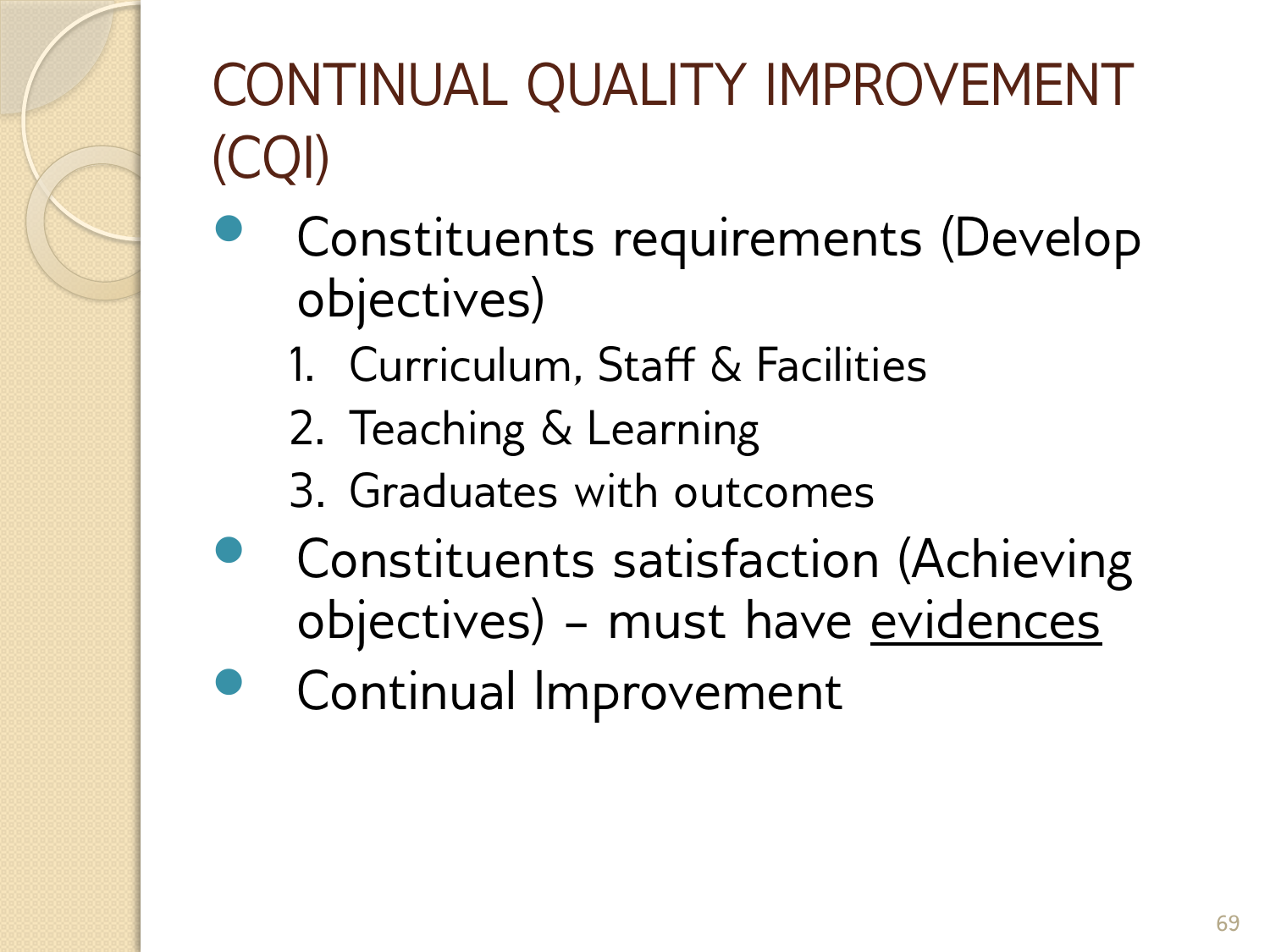

# CONTINUAL QUALITY IMPROVEMENT (CQI)
Constituents requirements (Develop objectives)
 1.	Curriculum, Staff & Facilities
 2.	Teaching & Learning
 3.	Graduates with outcomes
Constituents satisfaction (Achieving objectives) – must have evidences
Continual Improvement
69